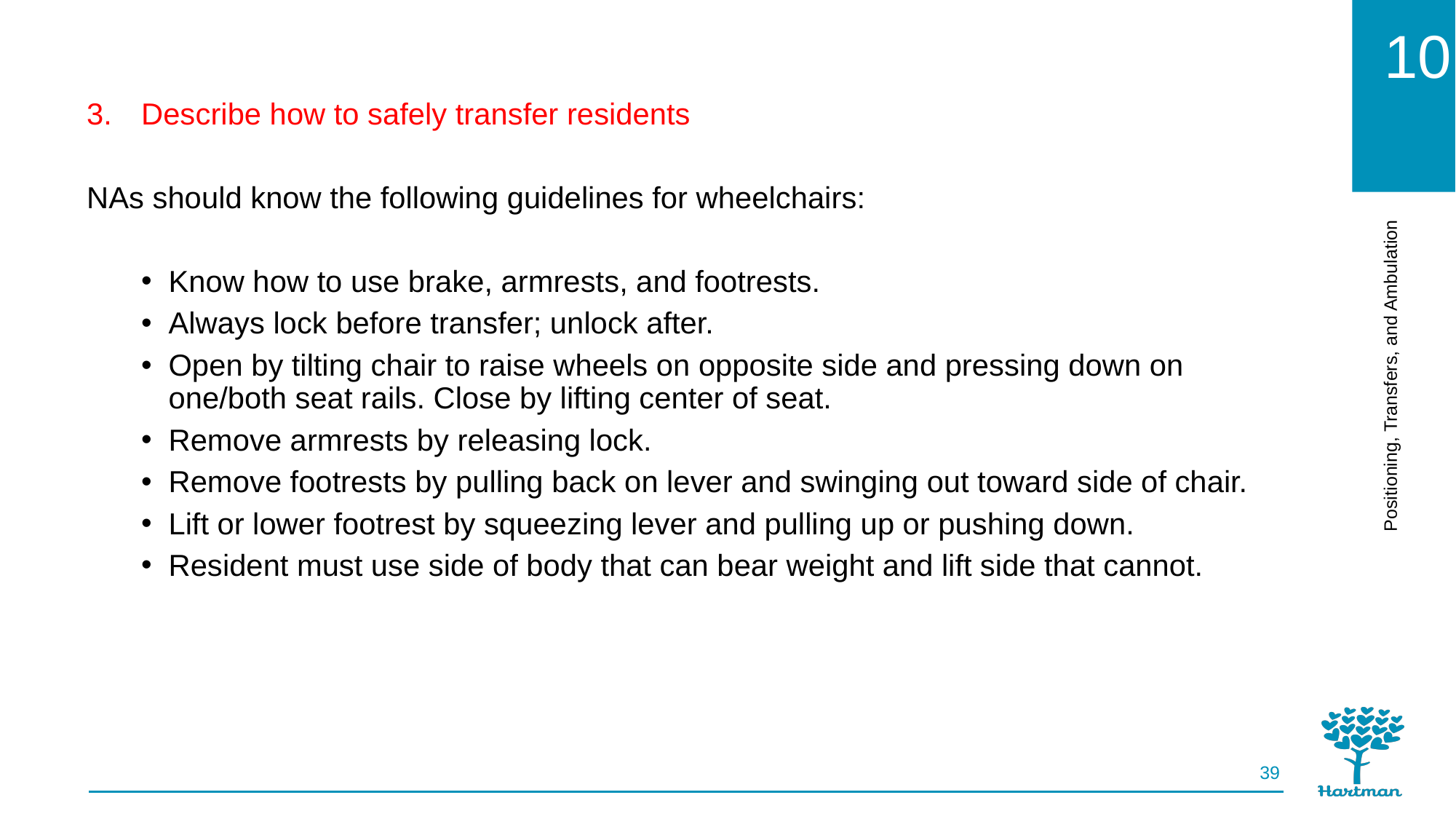

Describe how to safely transfer residents

NAs should know the following guidelines for wheelchairs:

Know how to use brake, armrests, and footrests.
Always lock before transfer; unlock after.
Open by tilting chair to raise wheels on opposite side and pressing down on one/both seat rails. Close by lifting center of seat.
Remove armrests by releasing lock.
Remove footrests by pulling back on lever and swinging out toward side of chair.
Lift or lower footrest by squeezing lever and pulling up or pushing down.
Resident must use side of body that can bear weight and lift side that cannot.

39